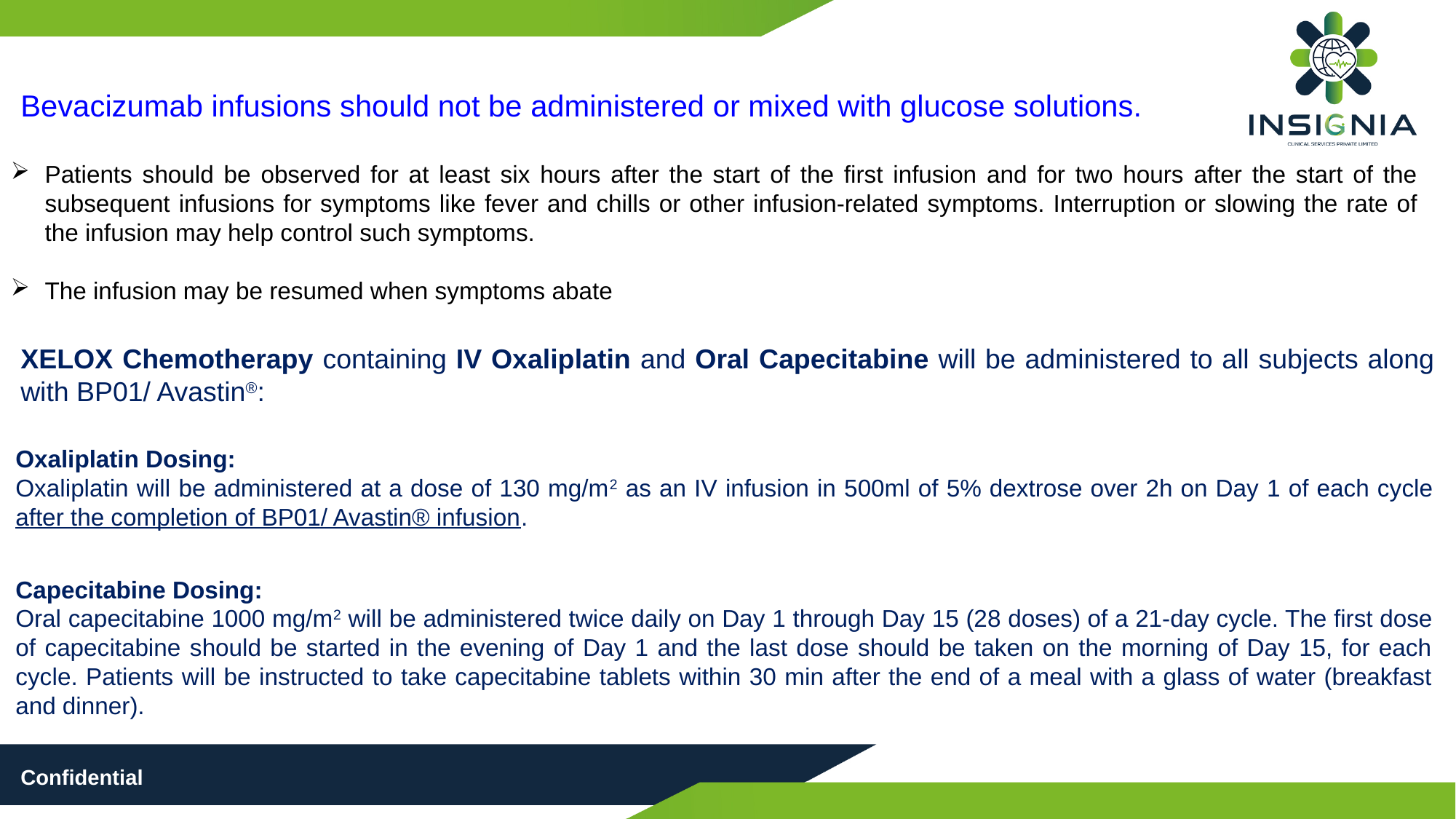

Bevacizumab infusions should not be administered or mixed with glucose solutions.
Patients should be observed for at least six hours after the start of the first infusion and for two hours after the start of the subsequent infusions for symptoms like fever and chills or other infusion-related symptoms. Interruption or slowing the rate of the infusion may help control such symptoms.

The infusion may be resumed when symptoms abate
XELOX Chemotherapy containing IV Oxaliplatin and Oral Capecitabine will be administered to all subjects along with BP01/ Avastin®:
Oxaliplatin Dosing:
Oxaliplatin will be administered at a dose of 130 mg/m2 as an IV infusion in 500ml of 5% dextrose over 2h on Day 1 of each cycle after the completion of BP01/ Avastin® infusion.

Capecitabine Dosing:
Oral capecitabine 1000 mg/m2 will be administered twice daily on Day 1 through Day 15 (28 doses) of a 21-day cycle. The first dose of capecitabine should be started in the evening of Day 1 and the last dose should be taken on the morning of Day 15, for each cycle. Patients will be instructed to take capecitabine tablets within 30 min after the end of a meal with a glass of water (breakfast and dinner).
Confidential